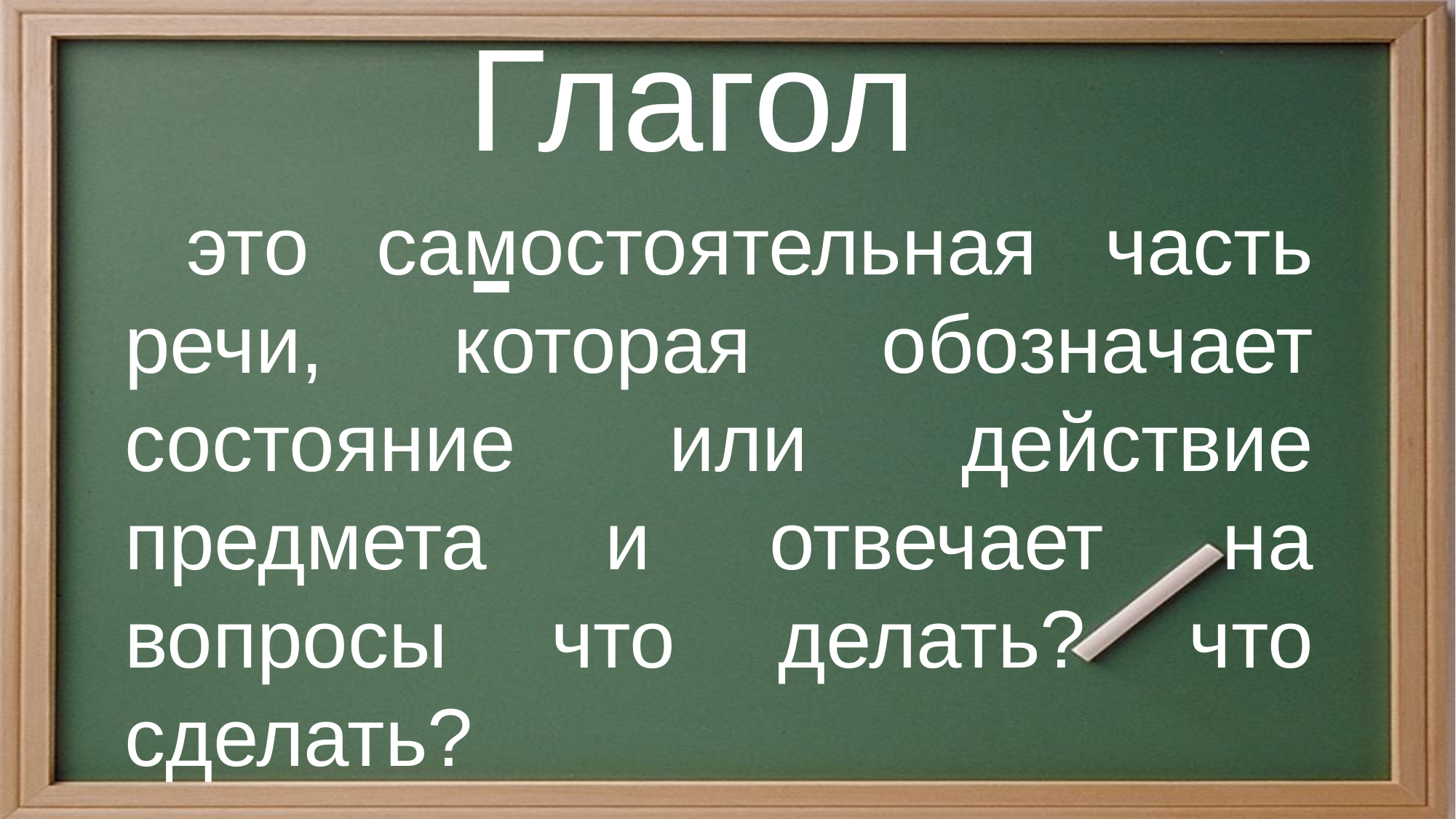

Глагол -
 это самостоятельная часть речи, которая обозначает состояние или действие предмета и отвечает на вопросы что делать? что сделать?